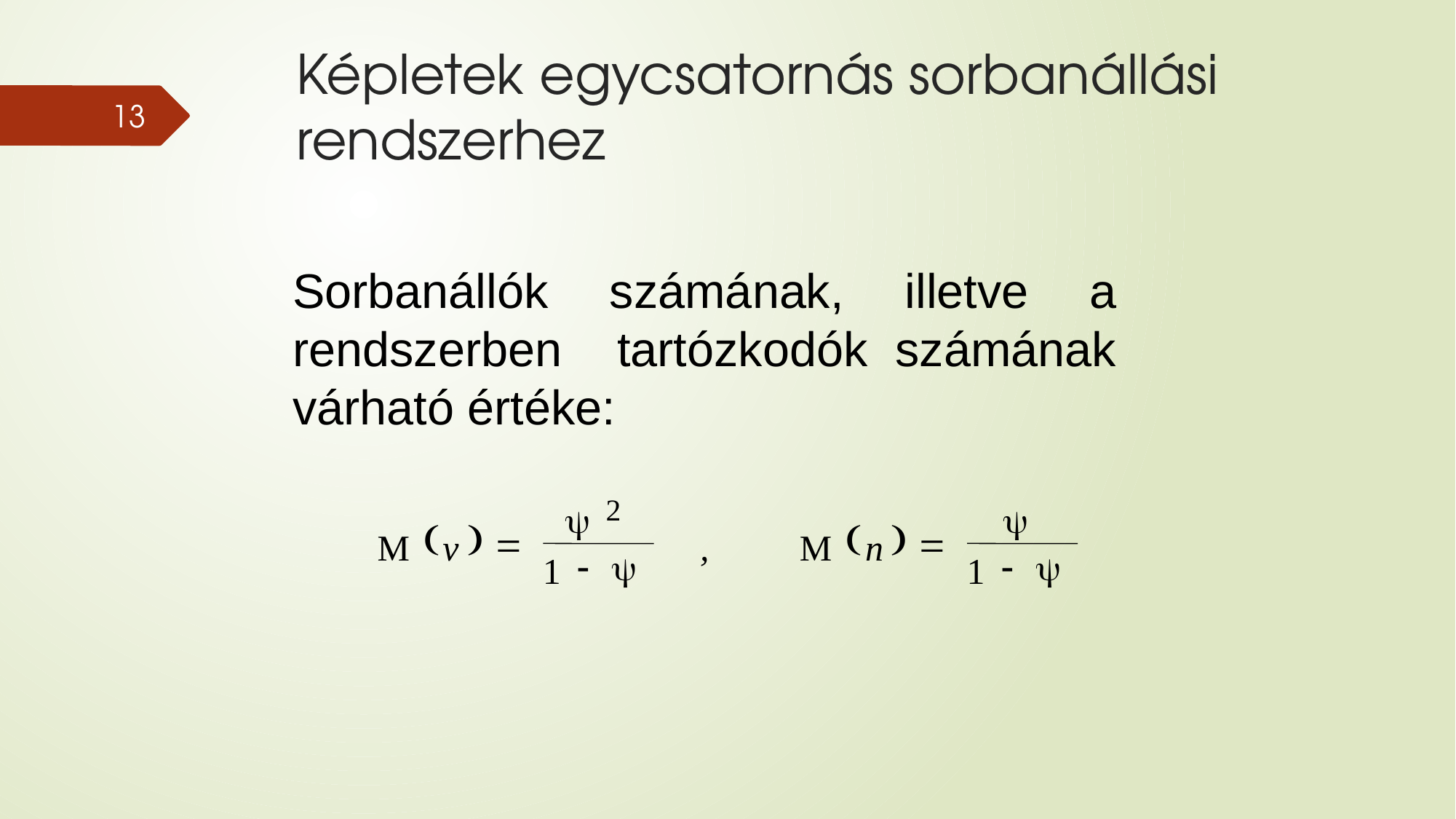

# Képletek egycsatornás sorbanállási rendszerhez
13
Sorbanállók számának, illetve a rendszerben  tartózkodók számának várható értéke:
2
ψ
ψ
(
)
(
)
=
=
M
v
,
M
n

−
ψ
−
ψ
1
1